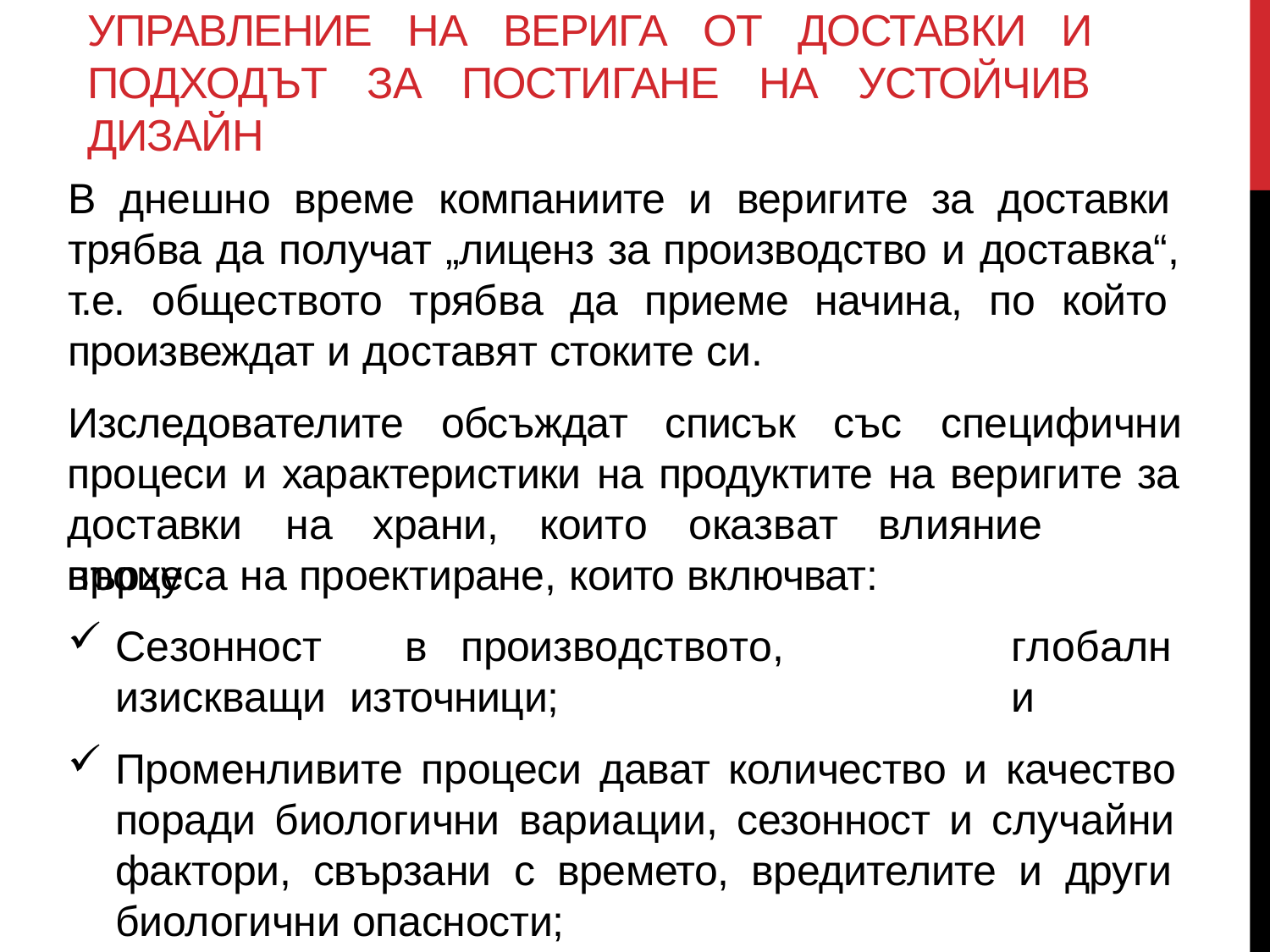

# УПРАВЛЕНИЕ НА ВЕРИГА ОТ ДОСТАВКИ И  ПОДХОДЪТ ЗА ПОСТИГАНЕ НА УСТОЙЧИВ  ДИЗАЙН
В днешно време компаниите и веригите за доставки  трябва да получат „лиценз за производство и доставка“,  т.е. обществото трябва да приеме начина, по който  произвеждат и доставят стоките си.
Изследователите обсъждат списък със   специфични
процеси и характеристики на продуктите на веригите за  доставки	на	храни,	които	оказват	влияние	върху
процеса на проектиране, които включват:
Сезонност	в	производството,	изискващи  източници;
глобални
Променливите процеси дават количество и качество  поради биологични вариации, сезонност и случайни  фактори, свързани с времето, вредителите и други  биологични опасности;